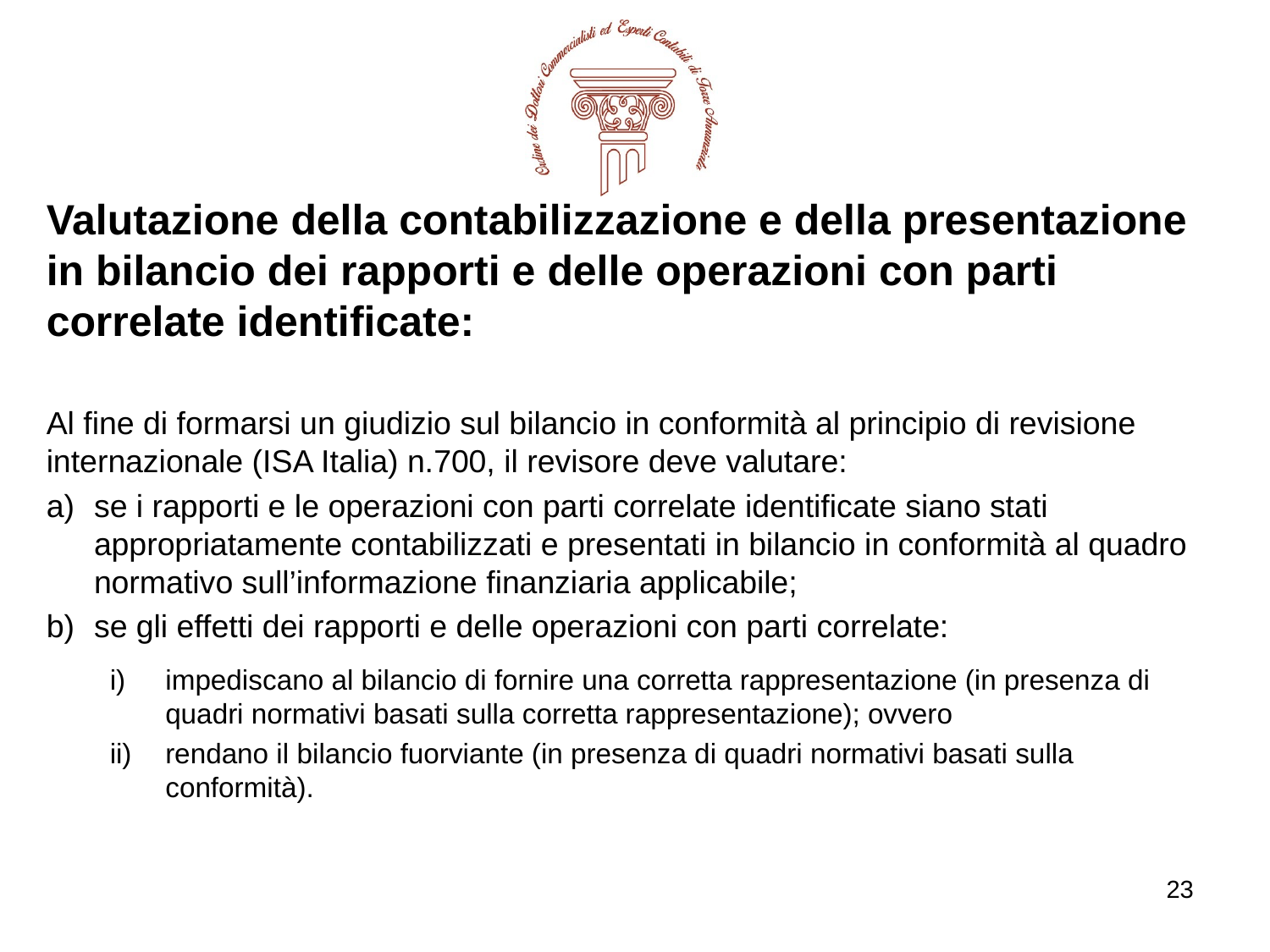

Valutazione della contabilizzazione e della presentazione in bilancio dei rapporti e delle operazioni con parti correlate identificate:

Al fine di formarsi un giudizio sul bilancio in conformità al principio di revisione internazionale (ISA Italia) n.700, il revisore deve valutare:
se i rapporti e le operazioni con parti correlate identificate siano stati appropriatamente contabilizzati e presentati in bilancio in conformità al quadro normativo sull’informazione finanziaria applicabile;
se gli effetti dei rapporti e delle operazioni con parti correlate:

impediscano al bilancio di fornire una corretta rappresentazione (in presenza di quadri normativi basati sulla corretta rappresentazione); ovvero
rendano il bilancio fuorviante (in presenza di quadri normativi basati sulla conformità).
23